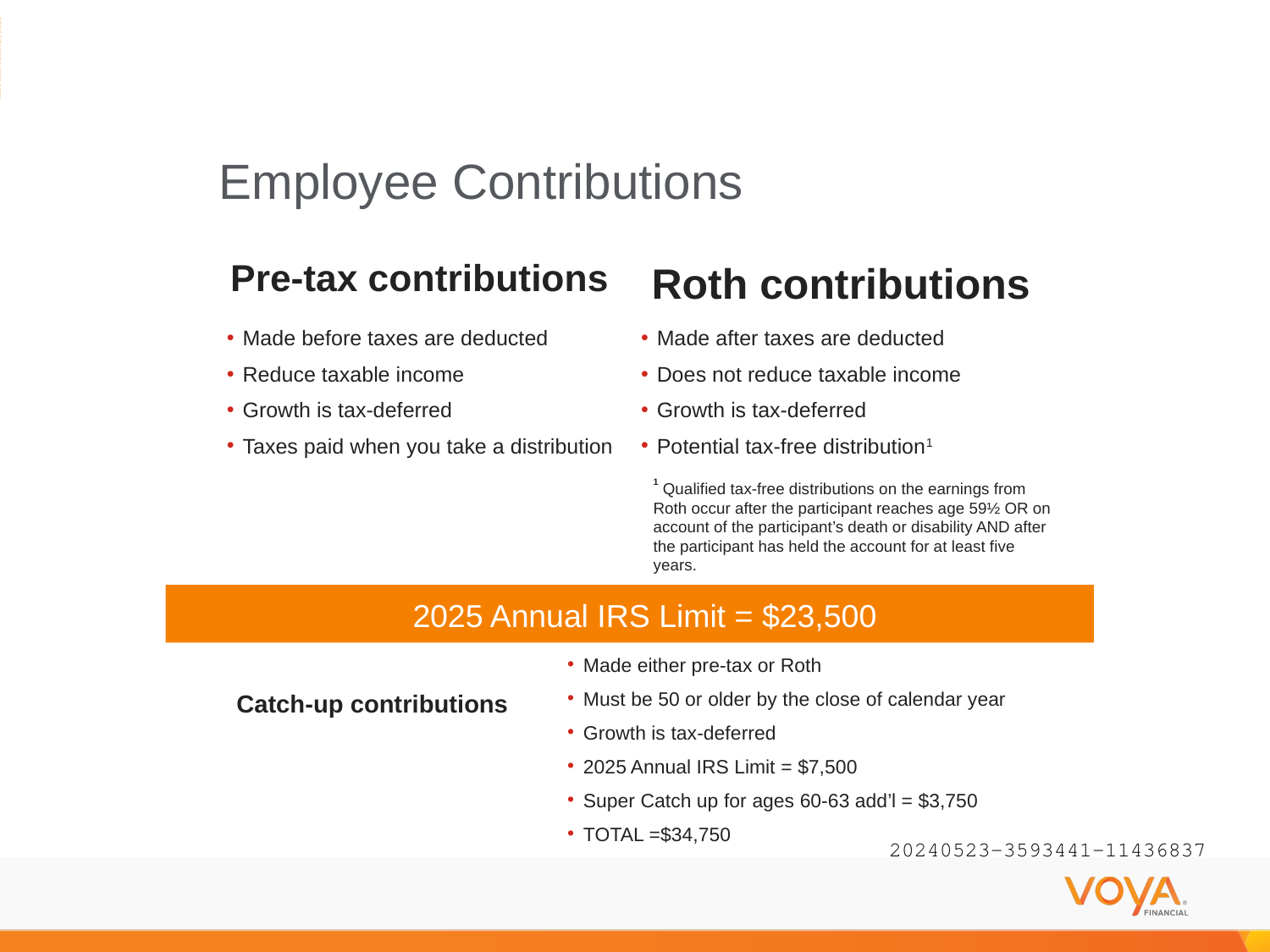

ADMASTER-STAMP!20240523-3593441-11436837
# Employee Contributions
Pre-tax contributions

Roth contributions

Made before taxes are deducted
Reduce taxable income
Growth is tax-deferred
Taxes paid when you take a distribution
Made after taxes are deducted
Does not reduce taxable income
Growth is tax-deferred
Potential tax-free distribution1
1 Qualified tax-free distributions on the earnings from Roth occur after the participant reaches age 59½ OR on account of the participant’s death or disability AND after the participant has held the account for at least five years.

2025 Annual IRS Limit = $23,500
Made either pre-tax or Roth
Must be 50 or older by the close of calendar year
Growth is tax-deferred
2025 Annual IRS Limit = $7,500
Super Catch up for ages 60-63 add’l = $3,750
TOTAL =$34,750
Catch-up contributions
20240523-3593441-11436837